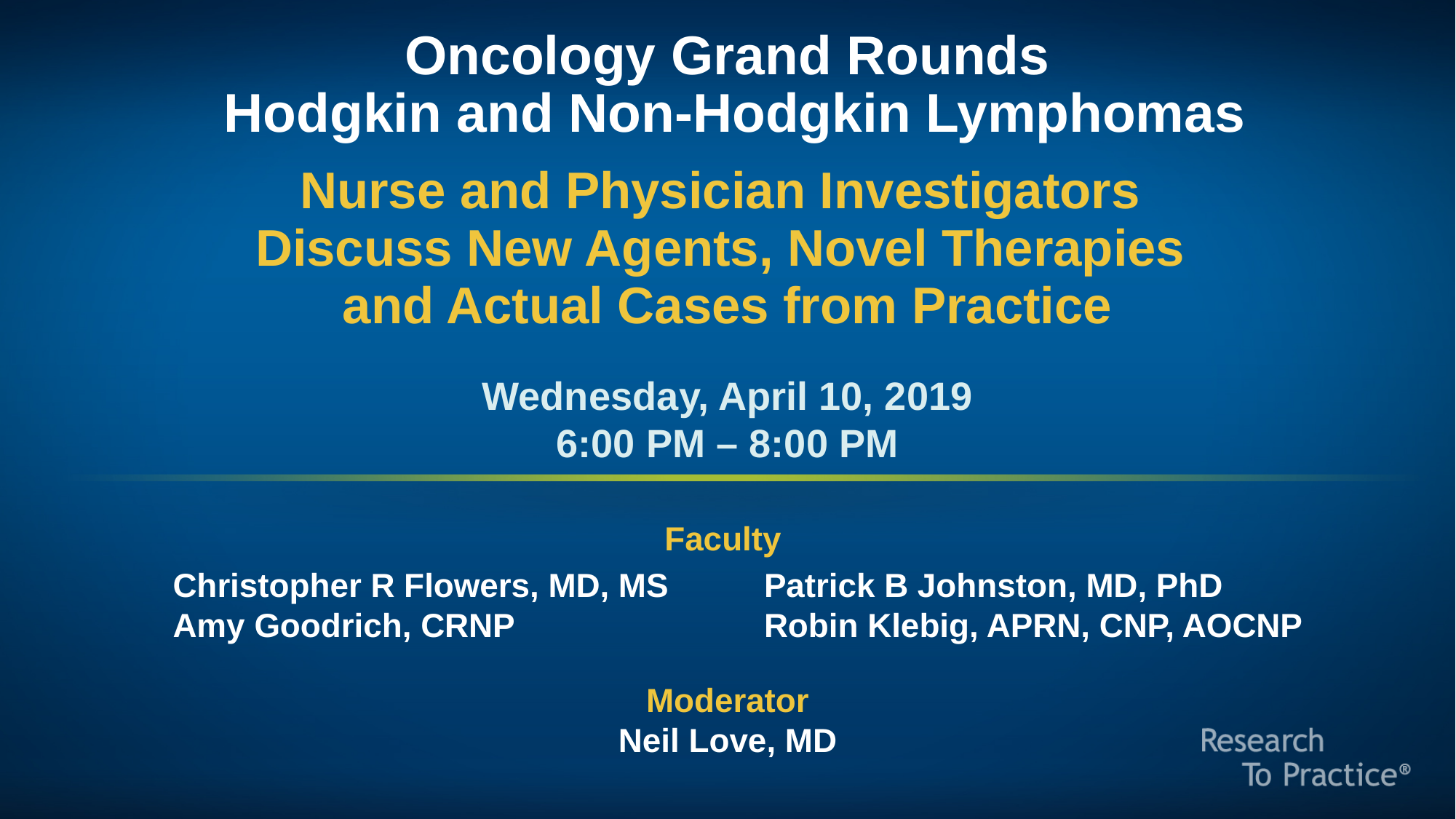

Oncology Grand Rounds
 Hodgkin and Non-Hodgkin Lymphomas
Nurse and Physician Investigators
Discuss New Agents, Novel Therapies
and Actual Cases from Practice
Wednesday, April 10, 2019
6:00 PM – 8:00 PM
Faculty
Christopher R Flowers, MD, MS
Amy Goodrich, CRNP
Patrick B Johnston, MD, PhD
Robin Klebig, APRN, CNP, AOCNP
Moderator
Neil Love, MD